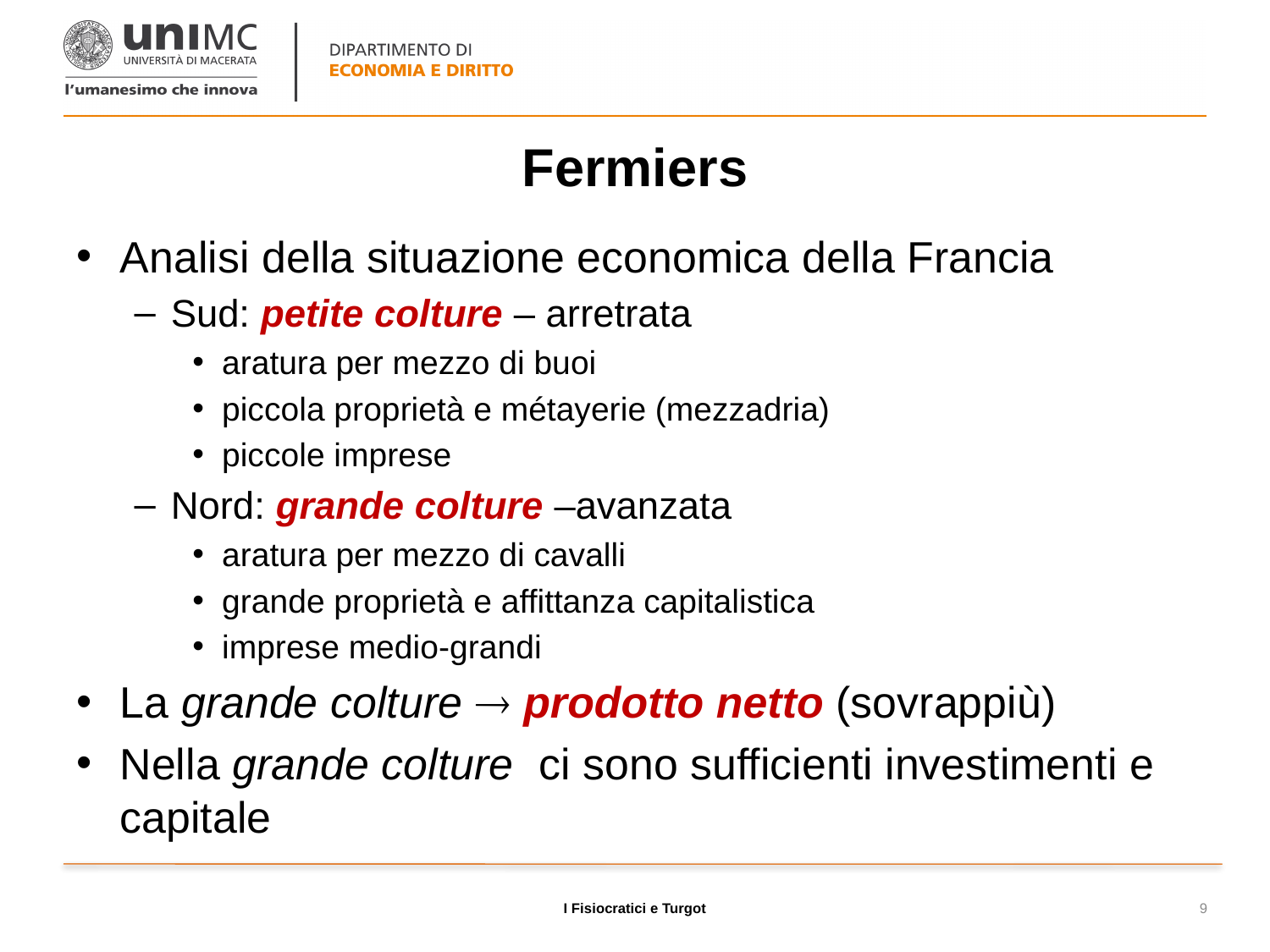

# Fermiers
Analisi della situazione economica della Francia
Sud: petite colture – arretrata
aratura per mezzo di buoi
piccola proprietà e métayerie (mezzadria)
piccole imprese
Nord: grande colture –avanzata
aratura per mezzo di cavalli
grande proprietà e affittanza capitalistica
imprese medio-grandi
La grande colture → prodotto netto (sovrappiù)
Nella grande colture  ci sono sufficienti investimenti e capitale
I Fisiocratici e Turgot
9